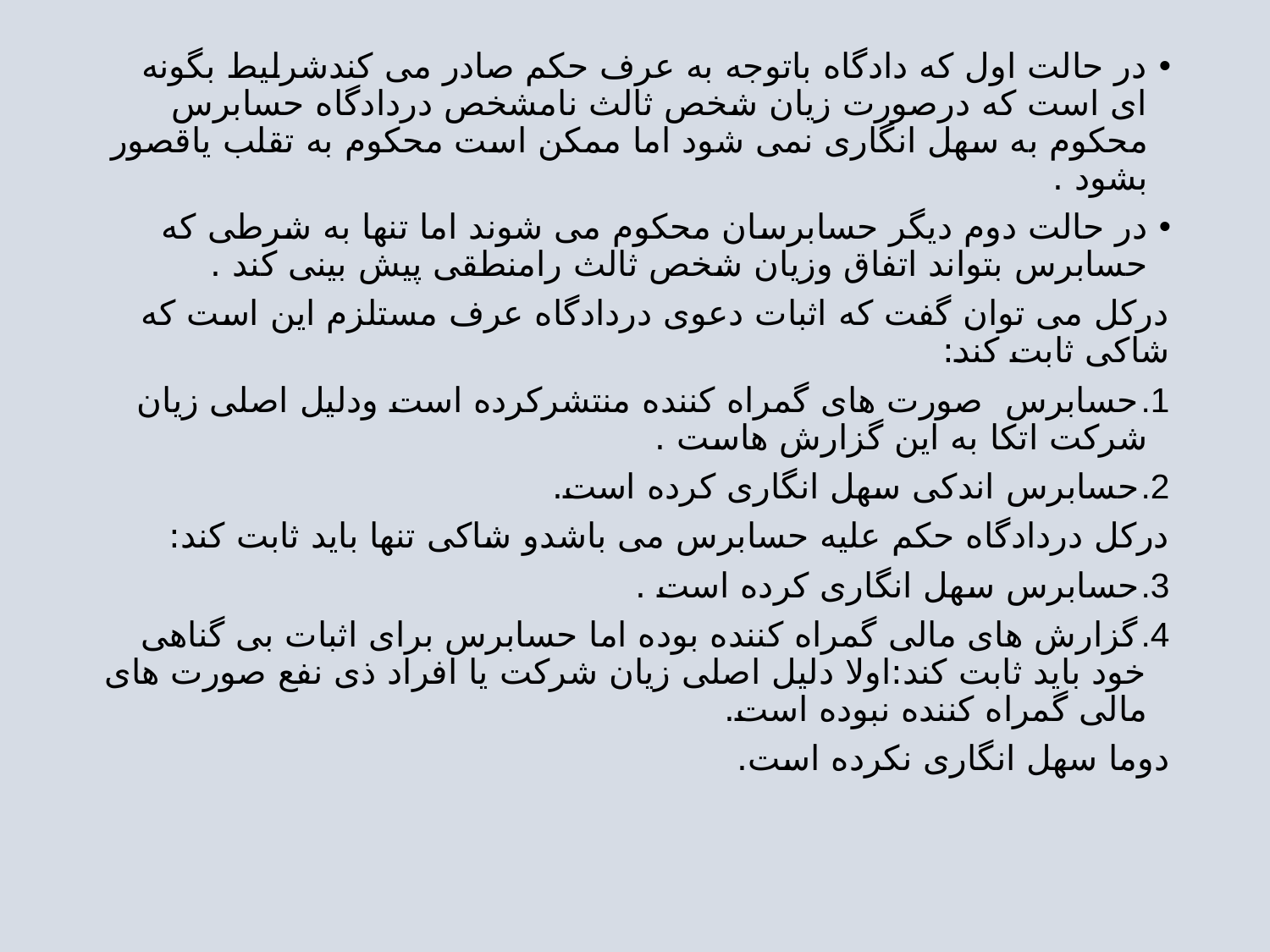

در حالت اول که دادگاه باتوجه به عرف حکم صادر می کندشرلیط بگونه ای است که درصورت زیان شخص ثالث نامشخص دردادگاه حسابرس محکوم به سهل انگاری نمی شود اما ممکن است محکوم به تقلب یاقصور بشود .
در حالت دوم دیگر حسابرسان محکوم می شوند اما تنها به شرطی که حسابرس بتواند اتفاق وزیان شخص ثالث رامنطقی پیش بینی کند .
درکل می توان گفت که اثبات دعوی دردادگاه عرف مستلزم این است که شاکی ثابت کند:
حسابرس  صورت های گمراه کننده منتشرکرده است ودلیل اصلی زیان شرکت اتکا به این گزارش هاست .
حسابرس اندکی سهل انگاری کرده است.
درکل دردادگاه حکم علیه حسابرس می باشدو شاکی تنها باید ثابت کند:
حسابرس سهل انگاری کرده است .
گزارش های مالی گمراه کننده بوده اما حسابرس برای اثبات بی گناهی خود باید ثابت کند:اولا دلیل اصلی زیان شرکت یا افراد ذی نفع صورت های مالی گمراه کننده نبوده است.
دوما سهل انگاری نکرده است.